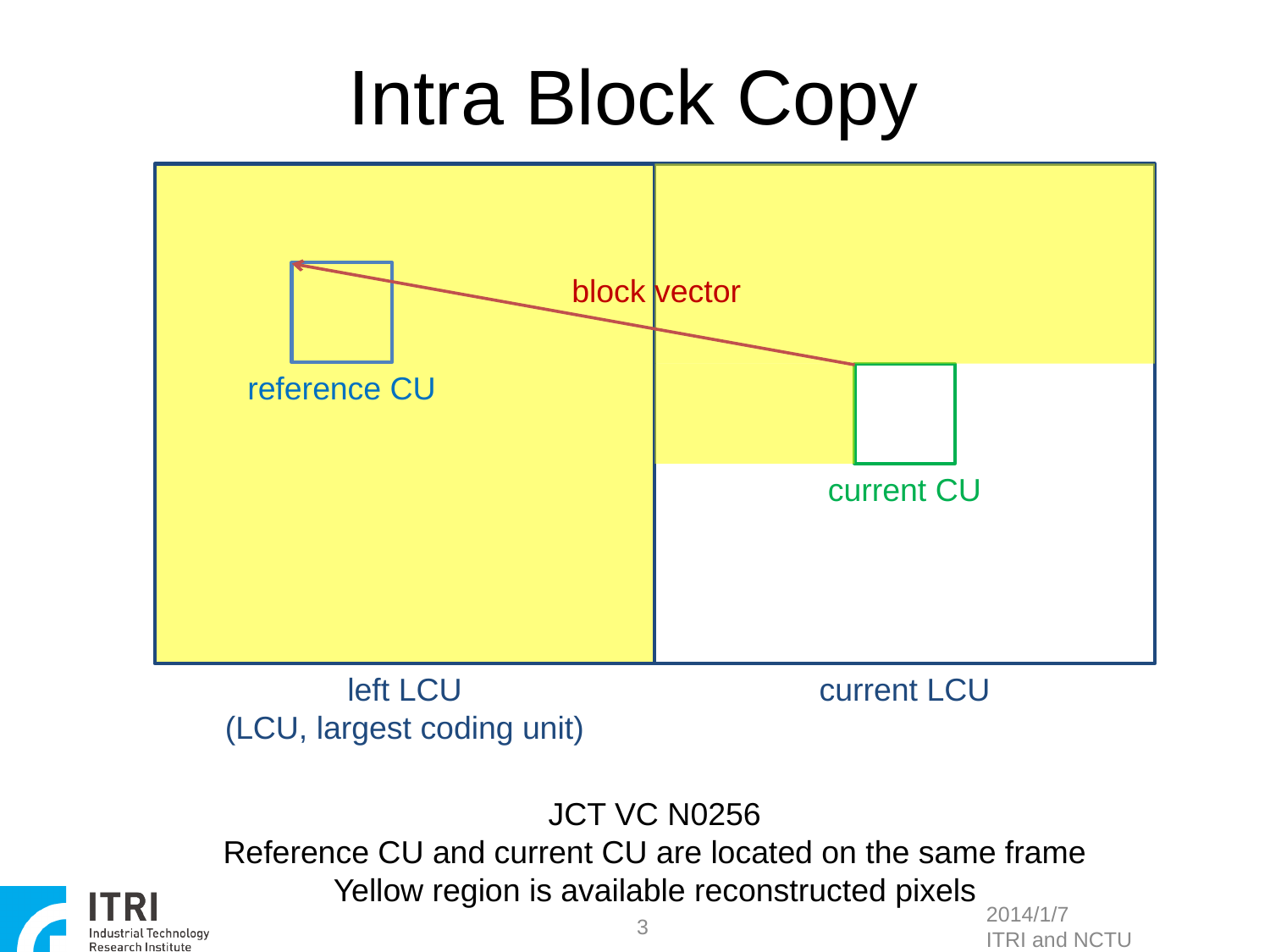

# Intra Block Copy

block vector
reference CU

current CU
left LCU
(LCU, largest coding unit)
current LCU
JCT VC N0256
Reference CU and current CU are located on the same frame
Yellow region is available reconstructed pixels
3
2014/1/7
ITRI and NCTU